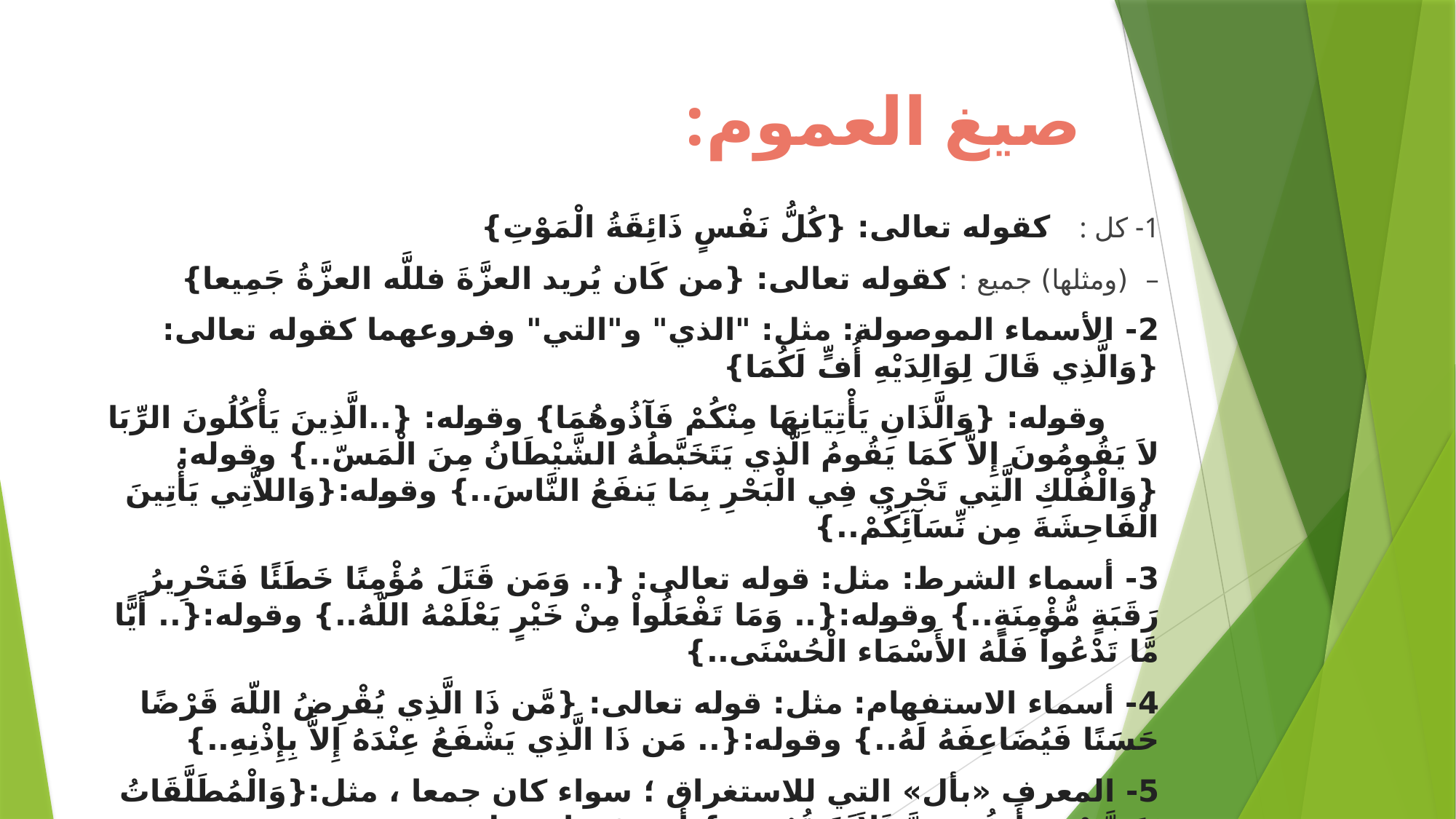

# صيغ العموم:
1- كل :    كقوله تعالى: {كُلُّ نَفْسٍ ذَائِقَةُ الْمَوْتِ}
–  (ومثلها) جميع : كقوله تعالى: {من كَان يُريد العزَّةَ فللَّه العزَّةُ جَمِيعا}
2- الأسماء الموصولة: مثل: "الذي" و"التي" وفروعهما كقوله تعالى: {وَالَّذِي قَالَ لِوَالِدَيْهِ أُفٍّ لَكُمَا}
     وقوله: {وَالَّذَانِ يَأْتِيَانِهَا مِنْكُمْ فَآذُوهُمَا} وقوله: {..الَّذِينَ يَأْكُلُونَ الرِّبَا لاَ يَقُومُونَ إِلاَّ كَمَا يَقُومُ الَّذِي يَتَخَبَّطُهُ الشَّيْطَانُ مِنَ الْمَسّ..} وقوله: {وَالْفُلْكِ الَّتِي تَجْرِي فِي الْبَحْرِ بِمَا يَنفَعُ النَّاسَ..} وقوله:{وَاللاَّتِي يَأْتِينَ الْفَاحِشَةَ مِن نِّسَآئِكُمْ..}
3- أسماء الشرط: مثل: قوله تعالى: {.. وَمَن قَتَلَ مُؤْمِنًا خَطَئًا فَتَحْرِيرُ رَقَبَةٍ مُّؤْمِنَةٍ..} وقوله:{.. وَمَا تَفْعَلُواْ مِنْ خَيْرٍ يَعْلَمْهُ اللّهُ..} وقوله:{.. أَيًّا مَّا تَدْعُواْ فَلَهُ الأَسْمَاء الْحُسْنَى..}
4- أسماء الاستفهام: مثل: قوله تعالى: {مَّن ذَا الَّذِي يُقْرِضُ اللّهَ قَرْضًا حَسَنًا فَيُضَاعِفَهُ لَهُ..} وقوله:{.. مَن ذَا الَّذِي يَشْفَعُ عِنْدَهُ إِلاَّ بِإِذْنِهِ..}
5- المعرف «بأل» التي للاستغراق ؛ سواء كان جمعا ، مثل:{وَالْمُطَلَّقَاتُ يَتَرَبَّصْنَ بِأَنفُسِهِنَّ ثَلاَثَةَ قُرُوءٍ..} أو مفردا ، مثل:
     {.. وَأَحَلَّ اللّهُ الْبَيْعَ وَحَرَّمَ الرِّبَا..}